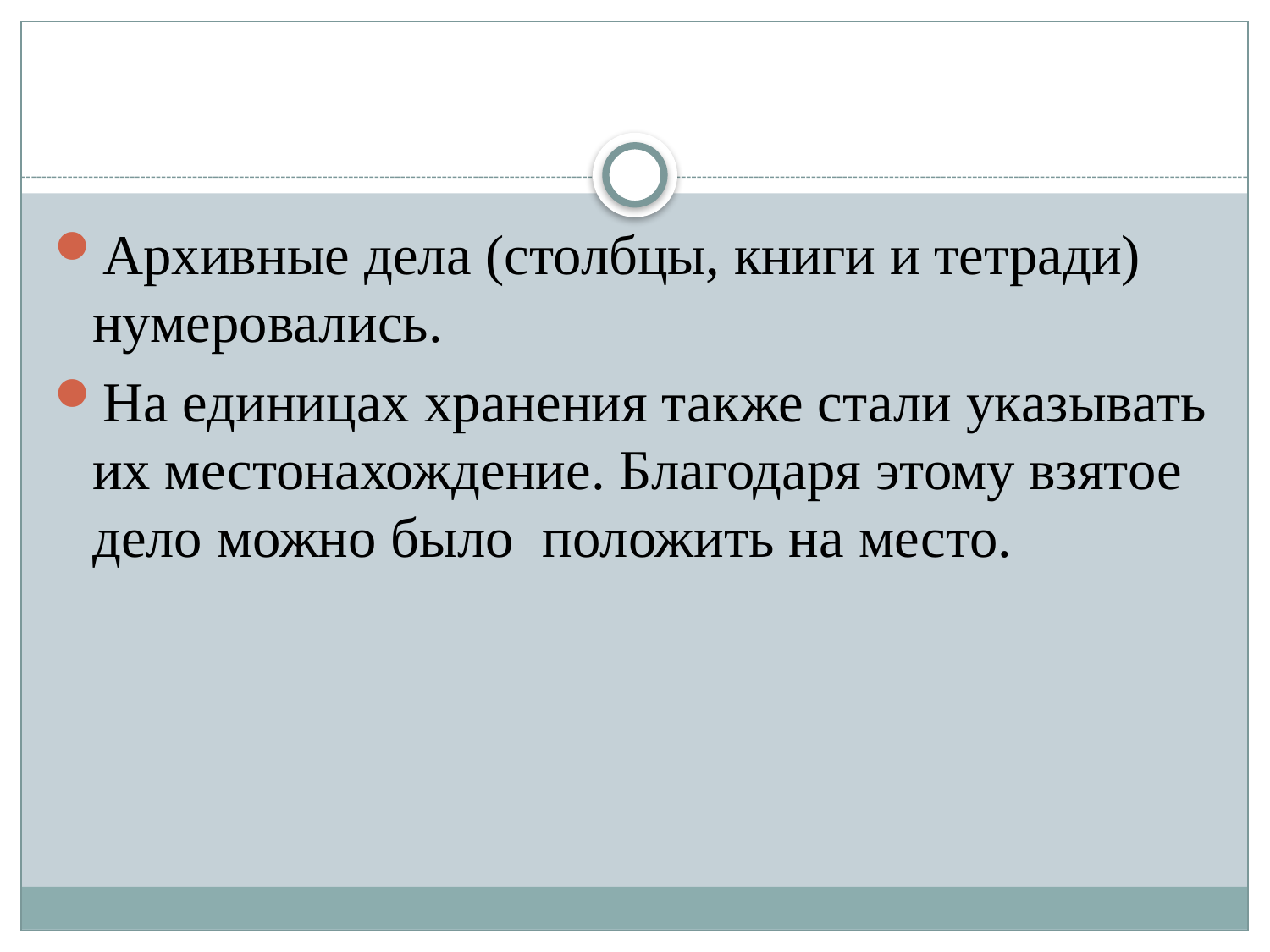

Архивные дела (столбцы, книги и тетради) нумеровались.
На единицах хранения также стали указывать их местонахождение. Благодаря этому взятое дело можно было  положить на место.